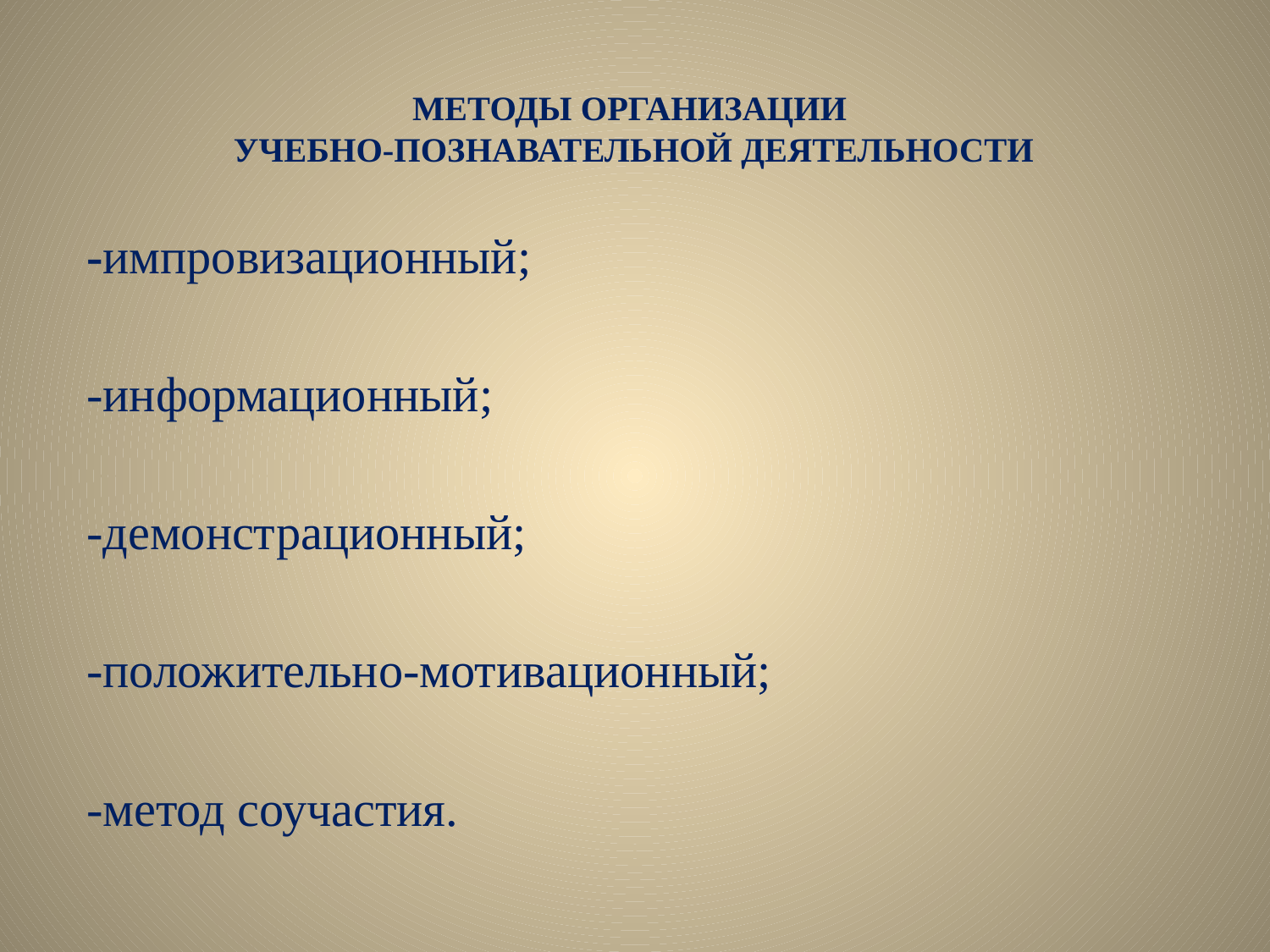

# Методы организации учебно-познавательной деятельности
-импровизационный;

-информационный;

-демонстрационный;

-положительно-мотивационный;

-метод соучастия.